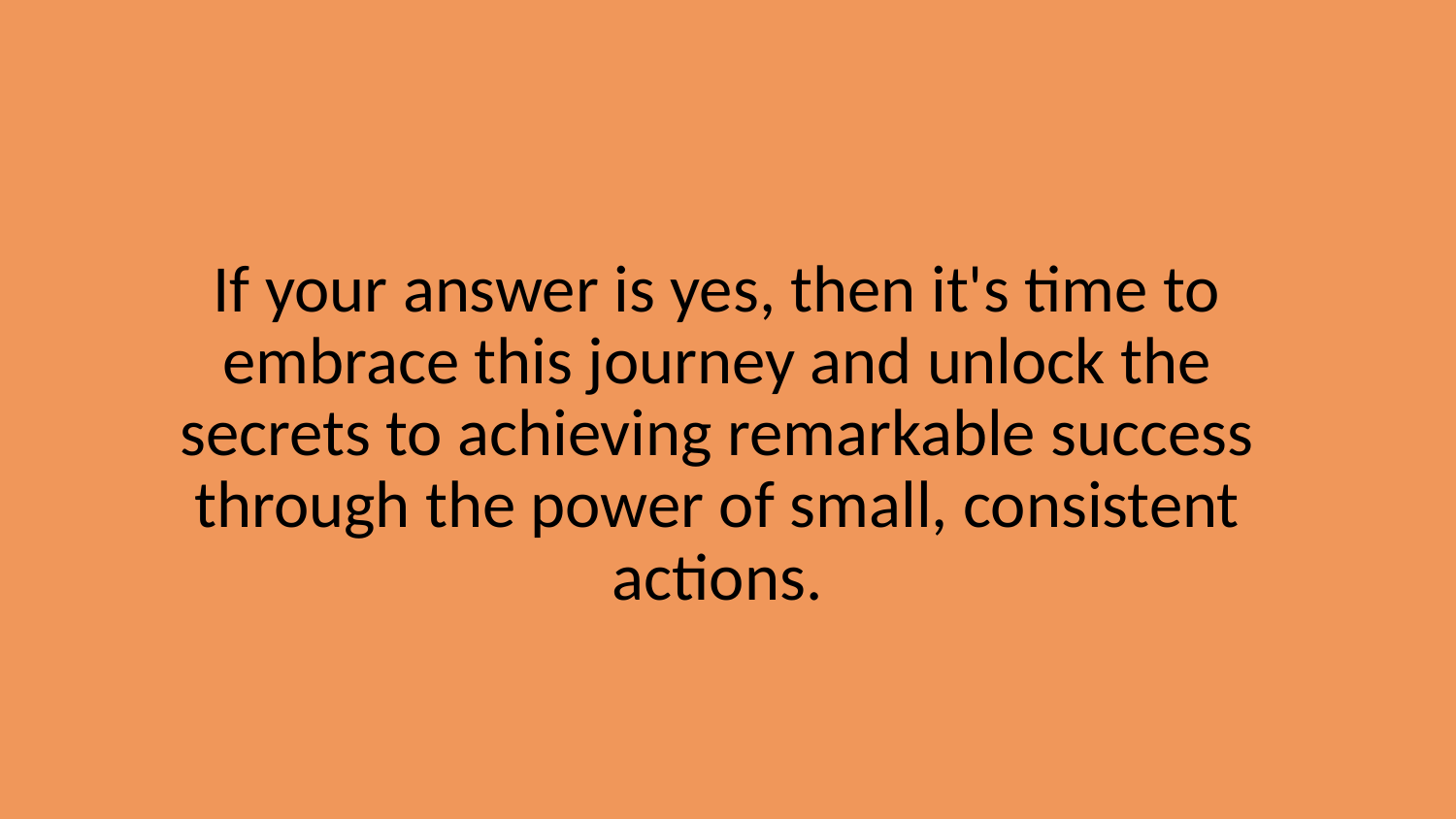

If your answer is yes, then it's time to embrace this journey and unlock the secrets to achieving remarkable success through the power of small, consistent actions.